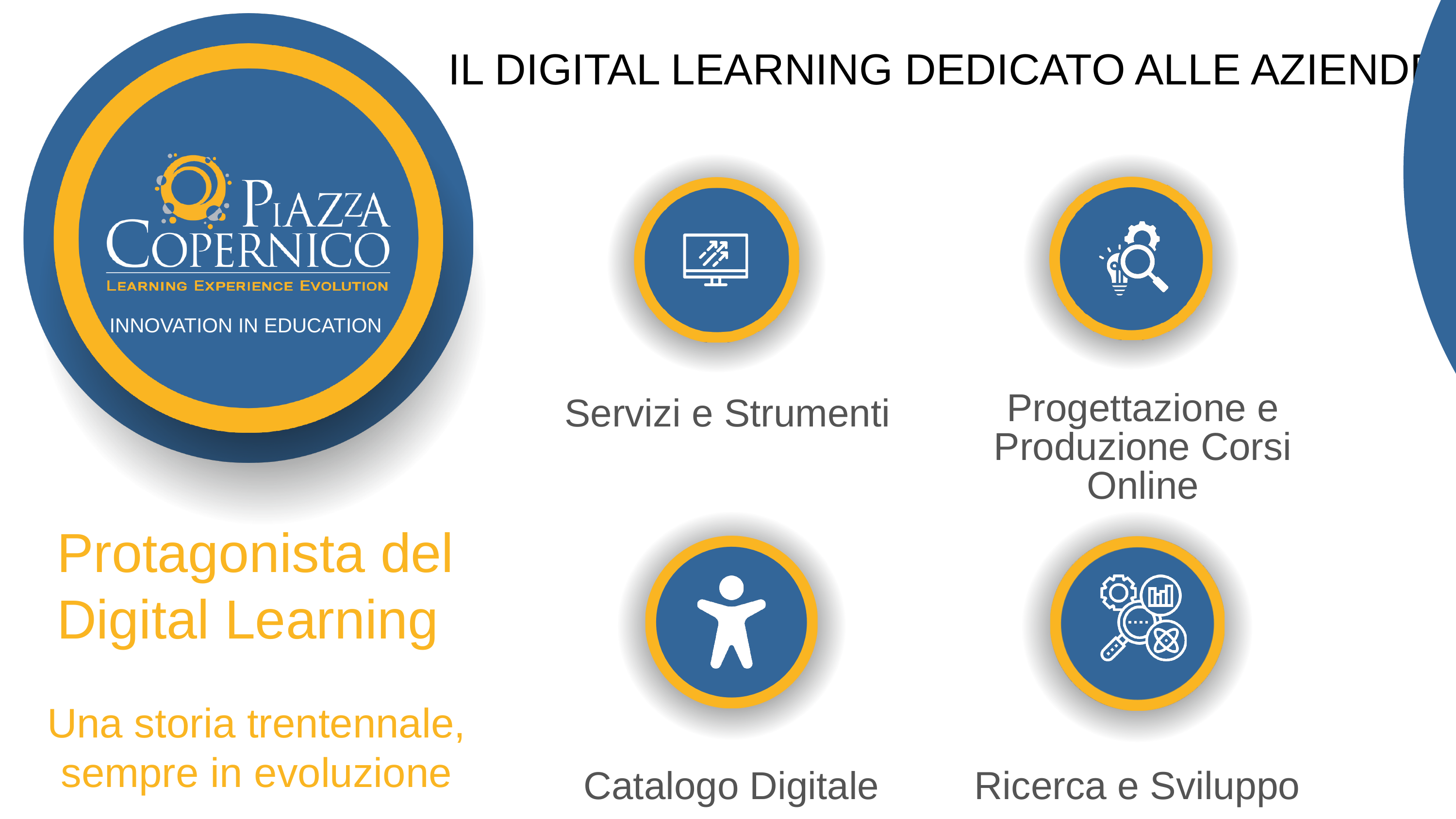

IL DIGITAL LEARNING DEDICATO ALLE AZIENDE

Servizi e Strumenti

Progettazione e Produzione Corsi Online
INNOVATION IN EDUCATION

Catalogo Digitale

Ricerca e Sviluppo
Protagonista del Digital Learning
Una storia trentennale, sempre in evoluzione